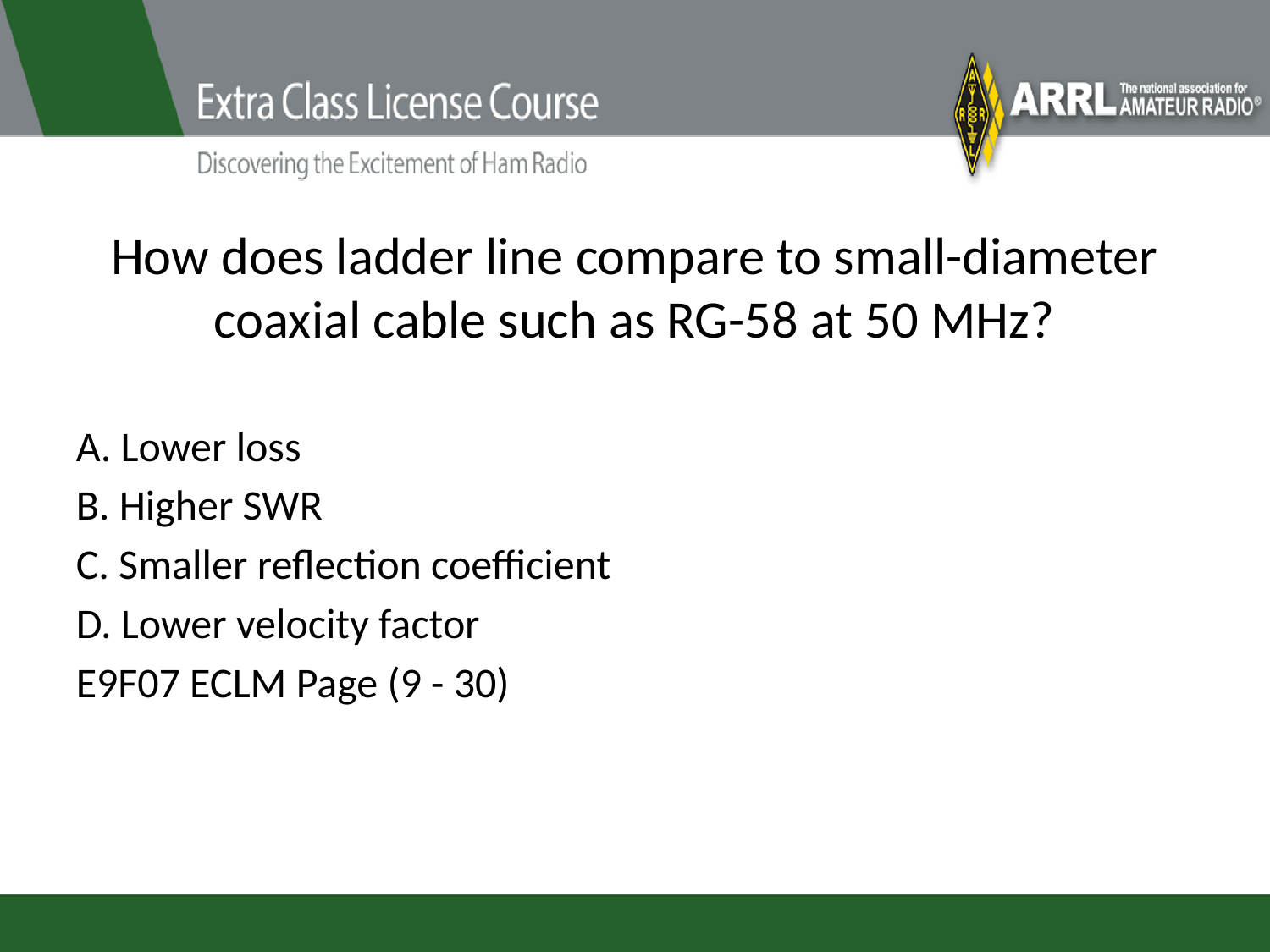

# How does ladder line compare to small-diameter coaxial cable such as RG-58 at 50 MHz?
A. Lower loss
B. Higher SWR
C. Smaller reflection coefficient
D. Lower velocity factor
E9F07 ECLM Page (9 - 30)